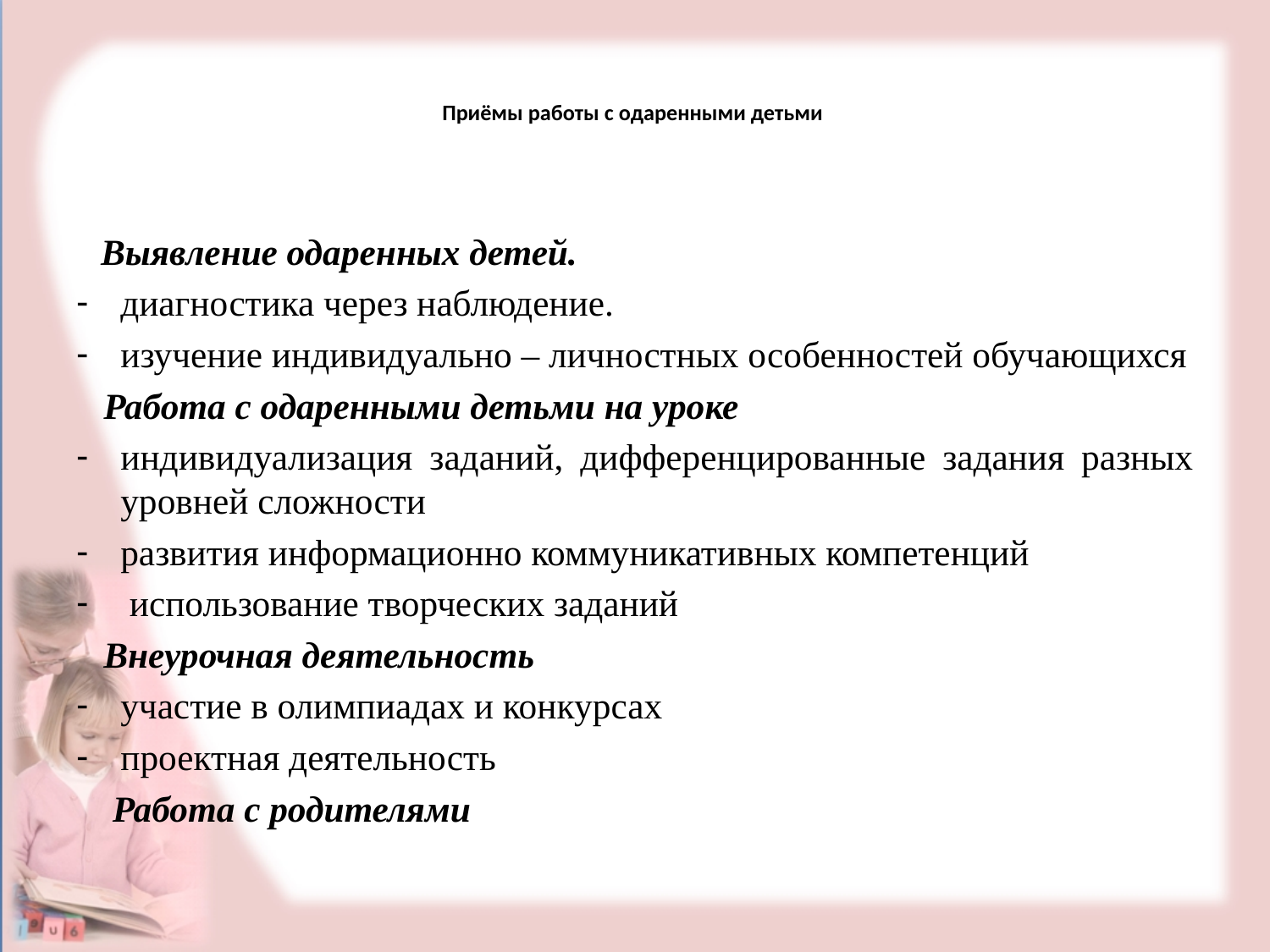

# Приёмы работы с одаренными детьми
   Выявление одаренных детей.
диагностика через наблюдение.
изучение индивидуально – личностных особенностей обучающихся
   Работа с одаренными детьми на уроке
индивидуализация заданий, дифференцированные задания разных уровней сложности
развития информационно коммуникативных компетенций
 использование творческих заданий
   Внеурочная деятельность
участие в олимпиадах и конкурсах
проектная деятельность
    Работа с родителями